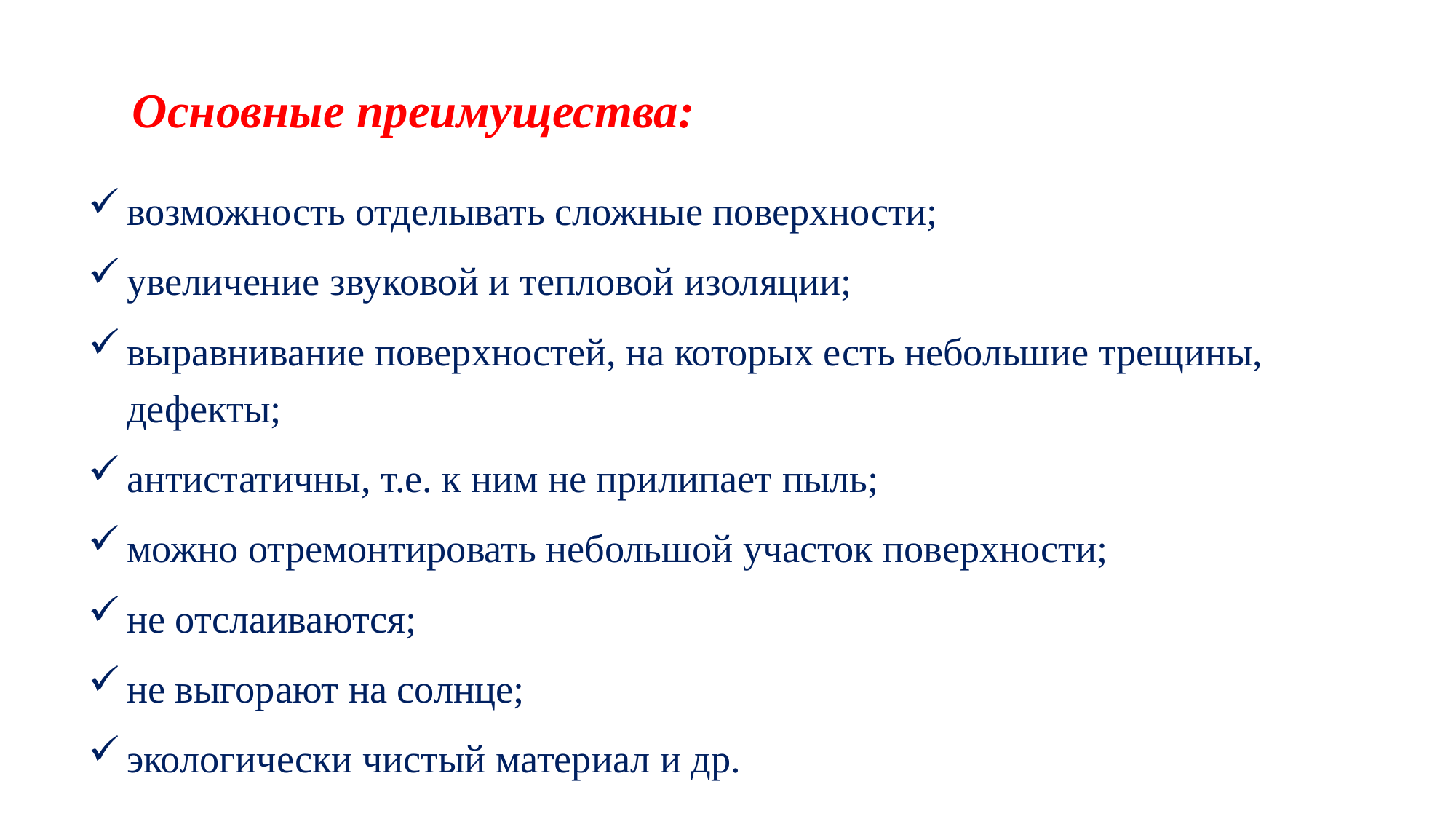

# Основные преимущества:
возможность отделывать сложные поверхности;
увеличение звуковой и тепловой изоляции;
выравнивание поверхностей, на которых есть небольшие трещины, дефекты;
антистатичны, т.е. к ним не прилипает пыль;
можно отремонтировать небольшой участок поверхности;
не отслаиваются;
не выгорают на солнце;
экологически чистый материал и др.